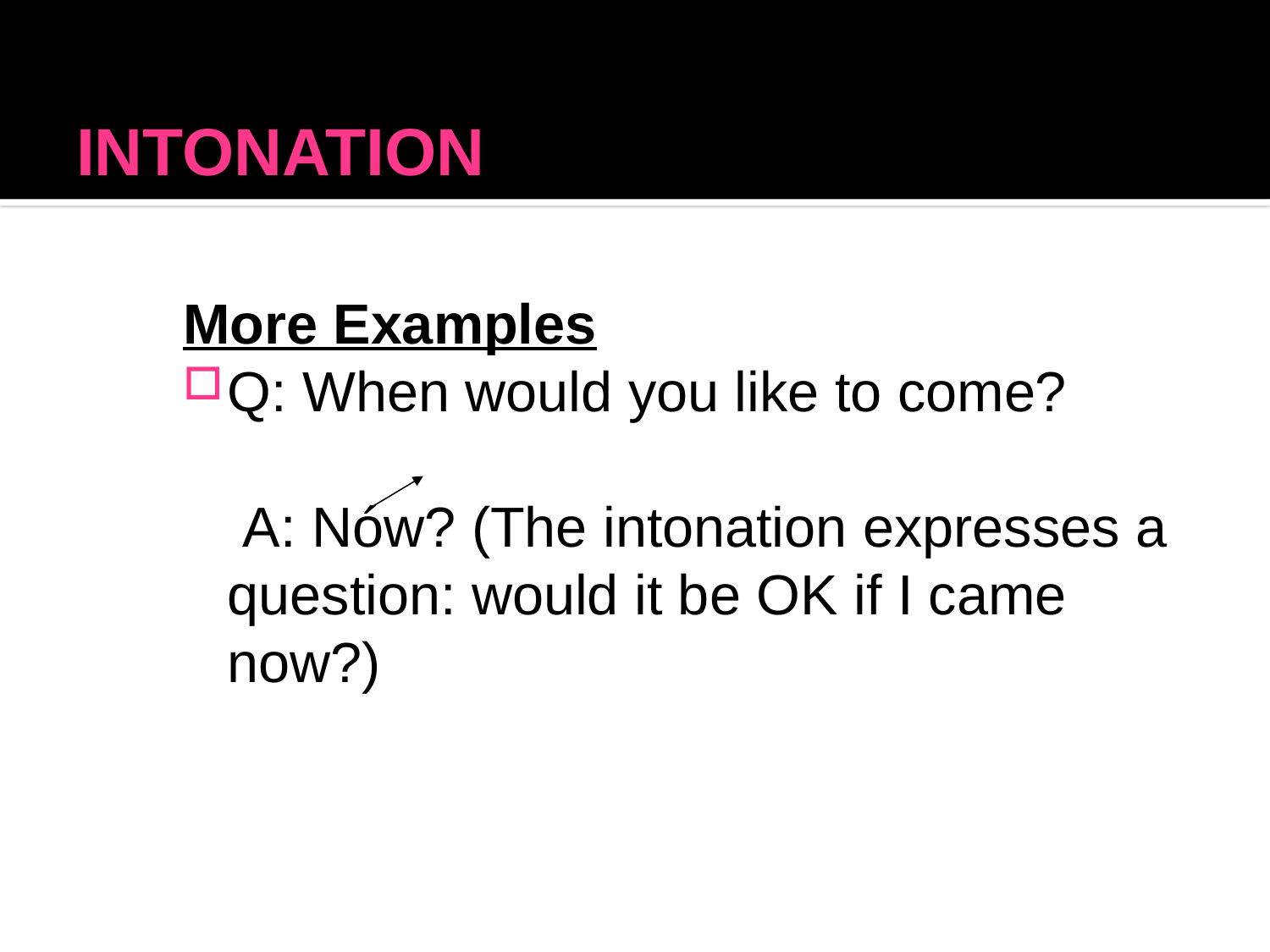

# INTONATION
More Examples
Q: When would you like to come?
 A: Nów? (The intonation expresses a question: would it be OK if I came now?)